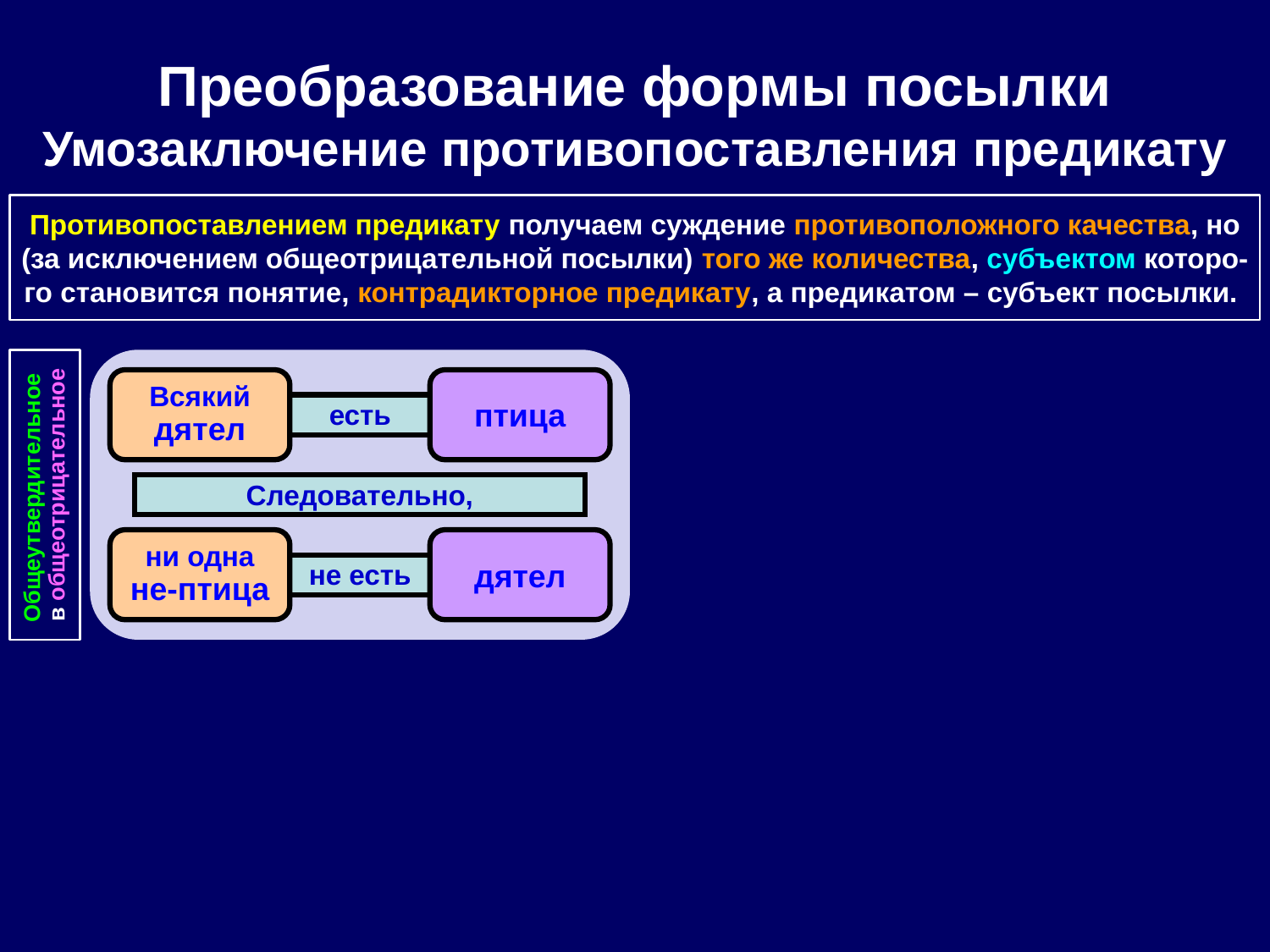

Преобразование формы посылки
Умозаключение противопоставления предикату
Противопоставлением предикату получаем суждение противоположного качества, но (за исключением общеотрицательной посылки) того же количества, субъектом которо-го становится понятие, контрадикторное предикату, а предикатом – субъект посылки.

Всякий
дятел
птица
есть
Общеутвердительное
в общеотрицательное
Следовательно,
ни одна
не-птица
дятел
не есть